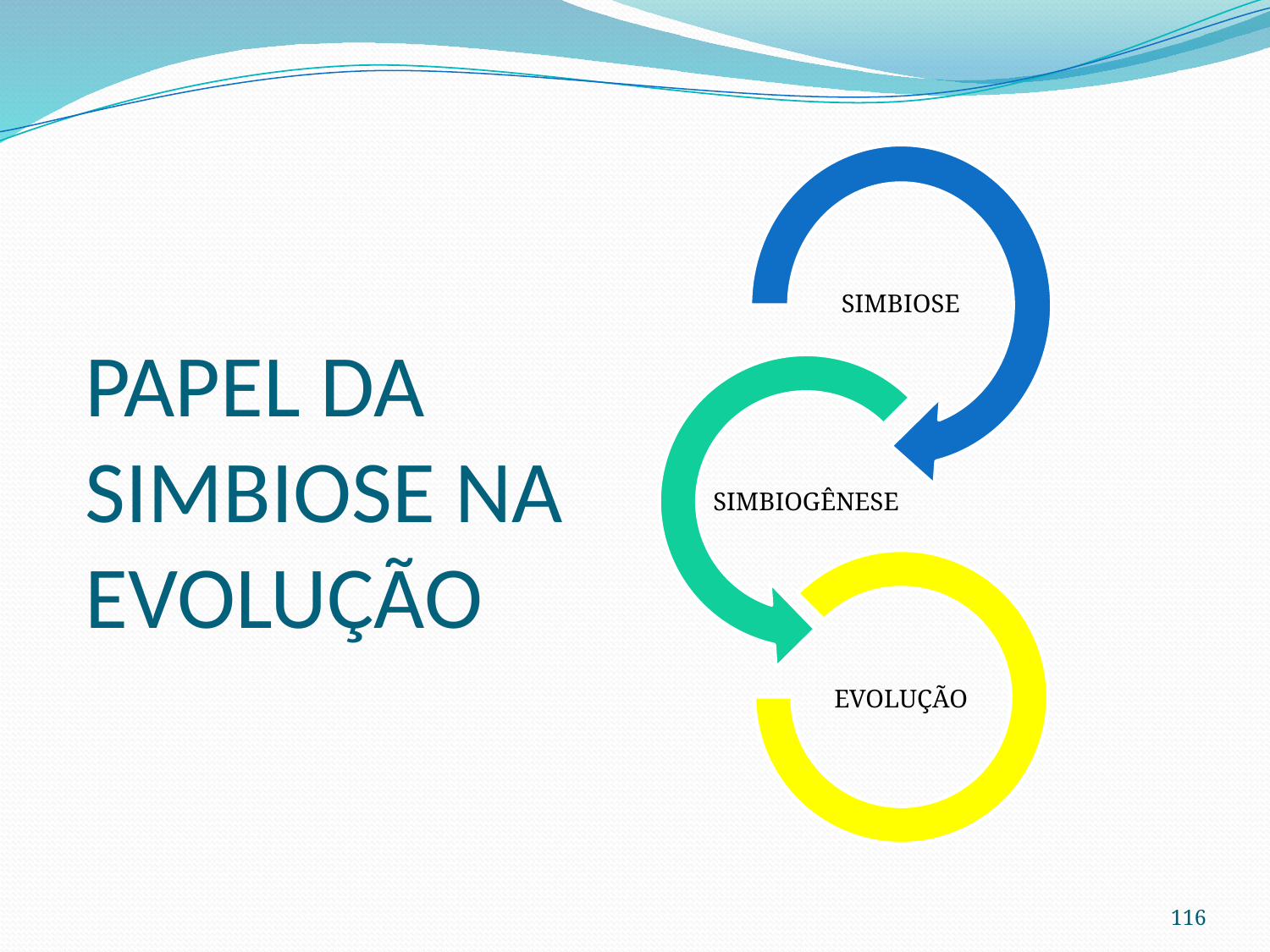

SIMBIOSE
SIMBIOGÊNESE
EVOLUÇÃO
# PAPEL DA SIMBIOSE NA EVOLUÇÃO
116